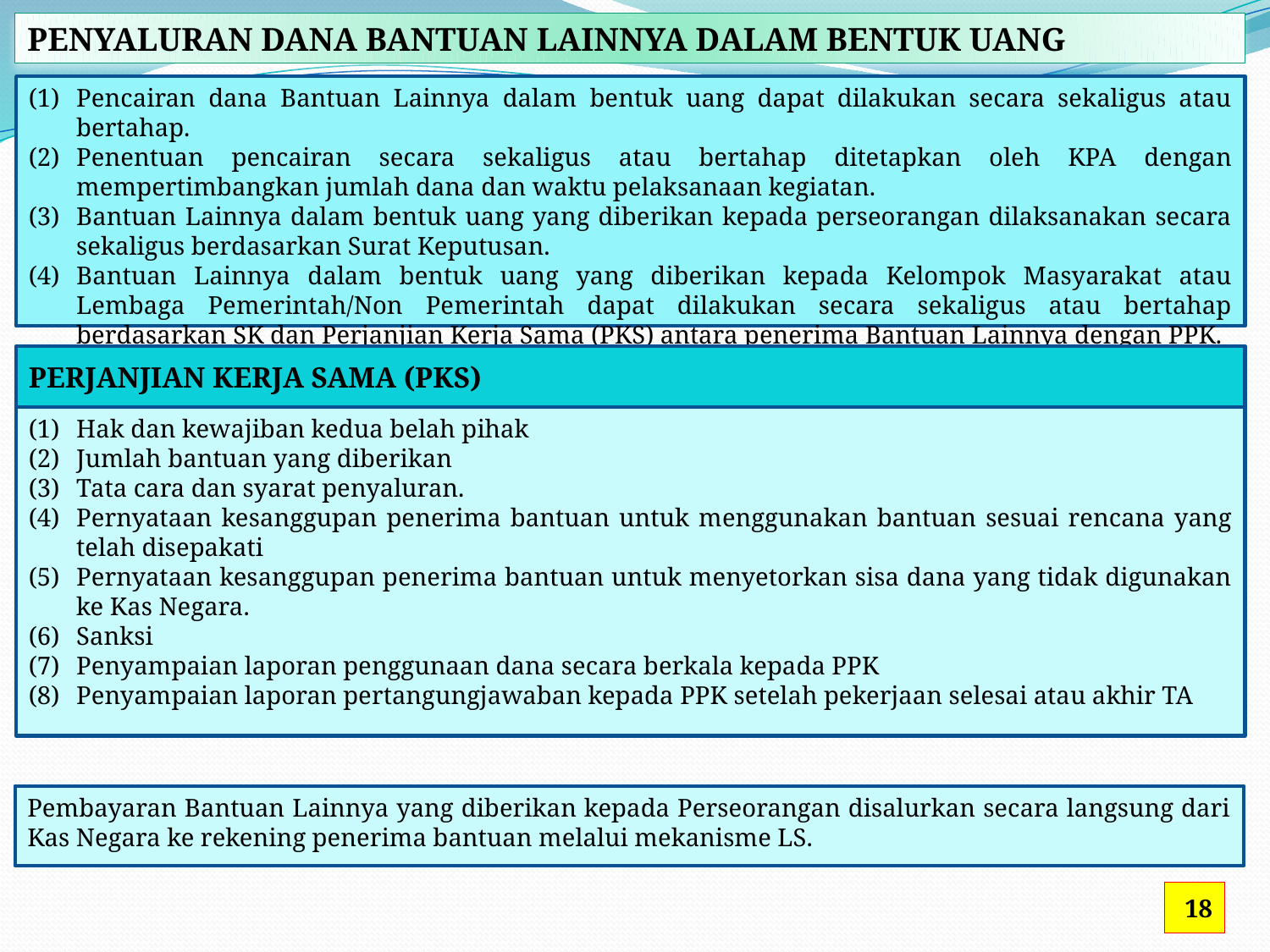

PENYALURAN DANA BANTUAN LAINNYA DALAM BENTUK UANG
Pencairan dana Bantuan Lainnya dalam bentuk uang dapat dilakukan secara sekaligus atau bertahap.
Penentuan pencairan secara sekaligus atau bertahap ditetapkan oleh KPA dengan mempertimbangkan jumlah dana dan waktu pelaksanaan kegiatan.
Bantuan Lainnya dalam bentuk uang yang diberikan kepada perseorangan dilaksanakan secara sekaligus berdasarkan Surat Keputusan.
Bantuan Lainnya dalam bentuk uang yang diberikan kepada Kelompok Masyarakat atau Lembaga Pemerintah/Non Pemerintah dapat dilakukan secara sekaligus atau bertahap berdasarkan SK dan Perjanjian Kerja Sama (PKS) antara penerima Bantuan Lainnya dengan PPK.
PERJANJIAN KERJA SAMA (PKS)
Hak dan kewajiban kedua belah pihak
Jumlah bantuan yang diberikan
Tata cara dan syarat penyaluran.
Pernyataan kesanggupan penerima bantuan untuk menggunakan bantuan sesuai rencana yang telah disepakati
Pernyataan kesanggupan penerima bantuan untuk menyetorkan sisa dana yang tidak digunakan ke Kas Negara.
Sanksi
Penyampaian laporan penggunaan dana secara berkala kepada PPK
Penyampaian laporan pertangungjawaban kepada PPK setelah pekerjaan selesai atau akhir TA
Pembayaran Bantuan Lainnya yang diberikan kepada Perseorangan disalurkan secara langsung dari Kas Negara ke rekening penerima bantuan melalui mekanisme LS.
19
18